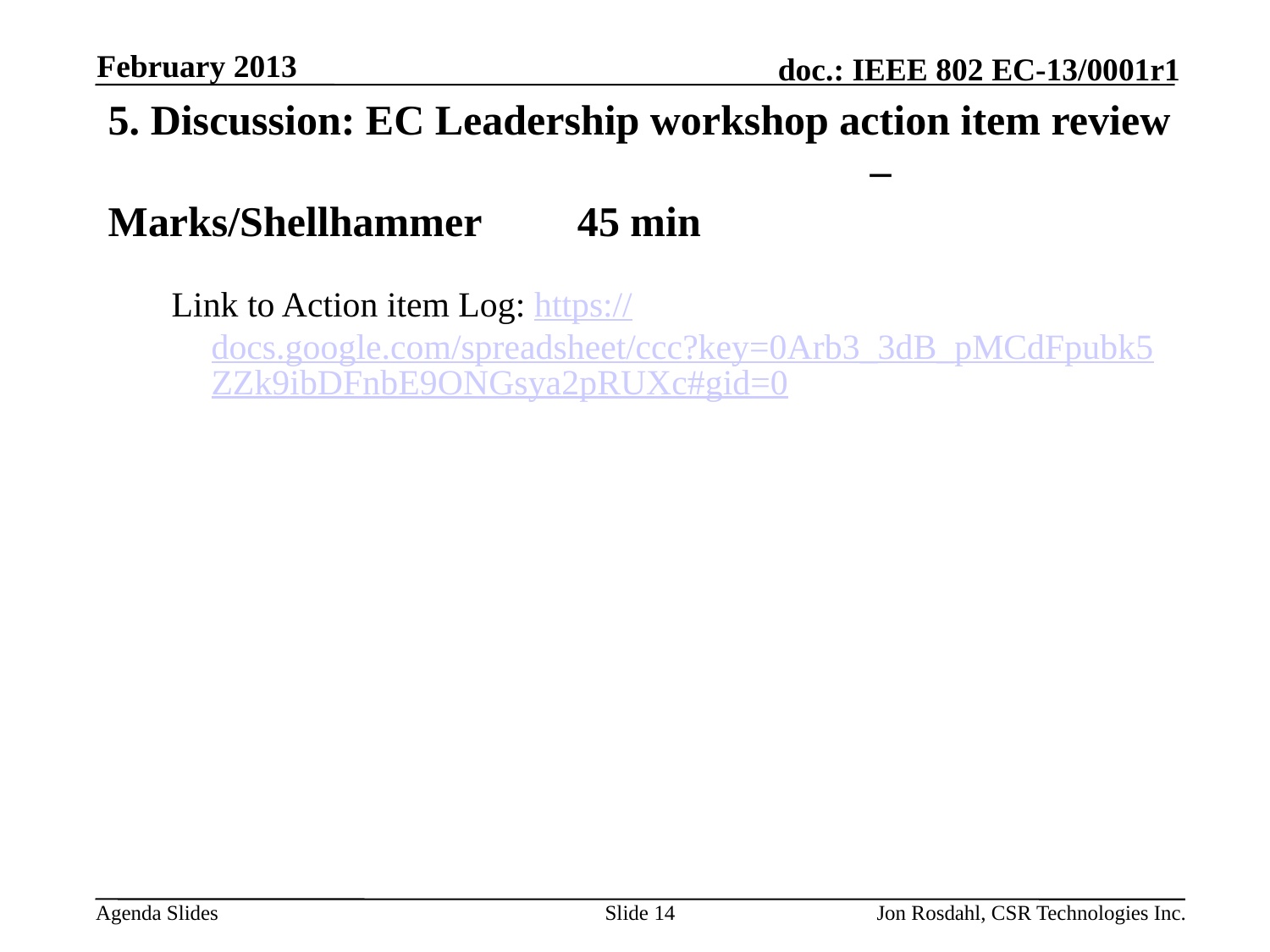

February 2013
# 5. Discussion: EC Leadership workshop action item review – Marks/Shellhammer         45 min
Link to Action item Log: https://docs.google.com/spreadsheet/ccc?key=0Arb3_3dB_pMCdFpubk5ZZk9ibDFnbE9ONGsya2pRUXc#gid=0

Slide 14
Jon Rosdahl, CSR Technologies Inc.